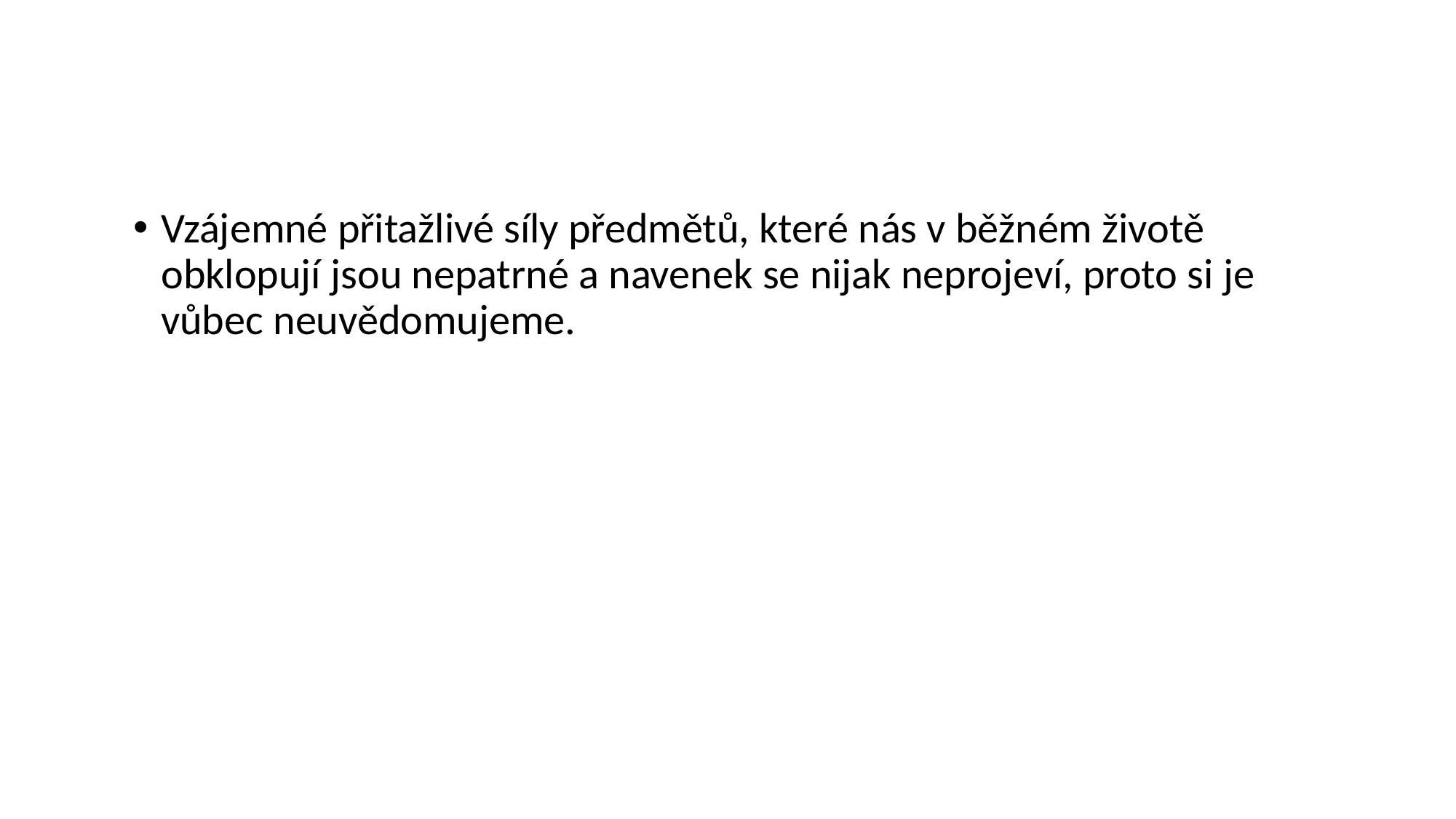

Vzájemné přitažlivé síly předmětů, které nás v běžném životě obklopují jsou nepatrné a navenek se nijak neprojeví, proto si je vůbec neuvědomujeme.